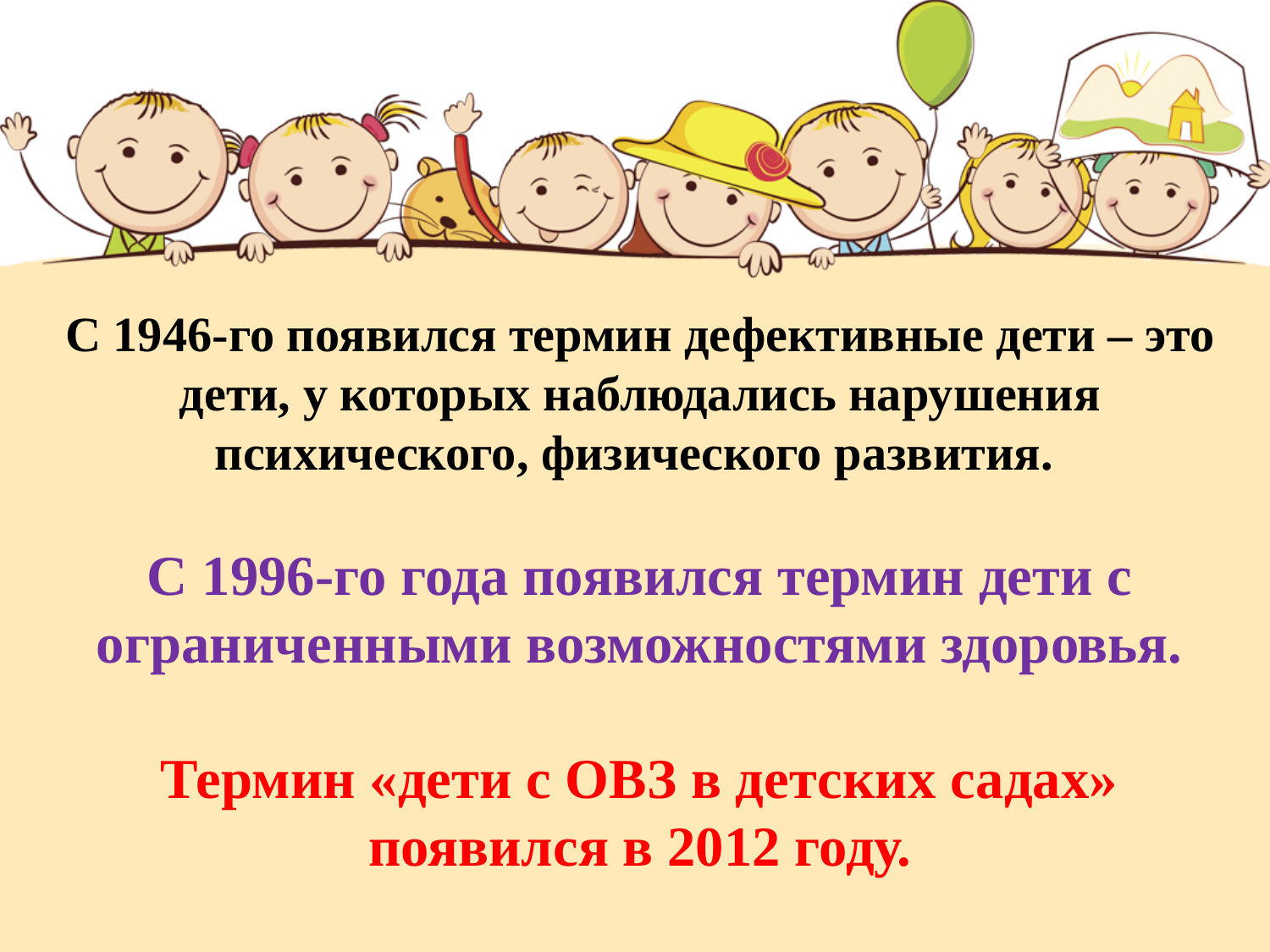

С 1946-го появился термин дефективные дети – это дети, у которых наблюдались нарушения психического, физического развития.

С 1996-го года появился термин дети с ограниченными возможностями здоровья.

Термин «дети с ОВЗ в детских садах» появился в 2012 году.